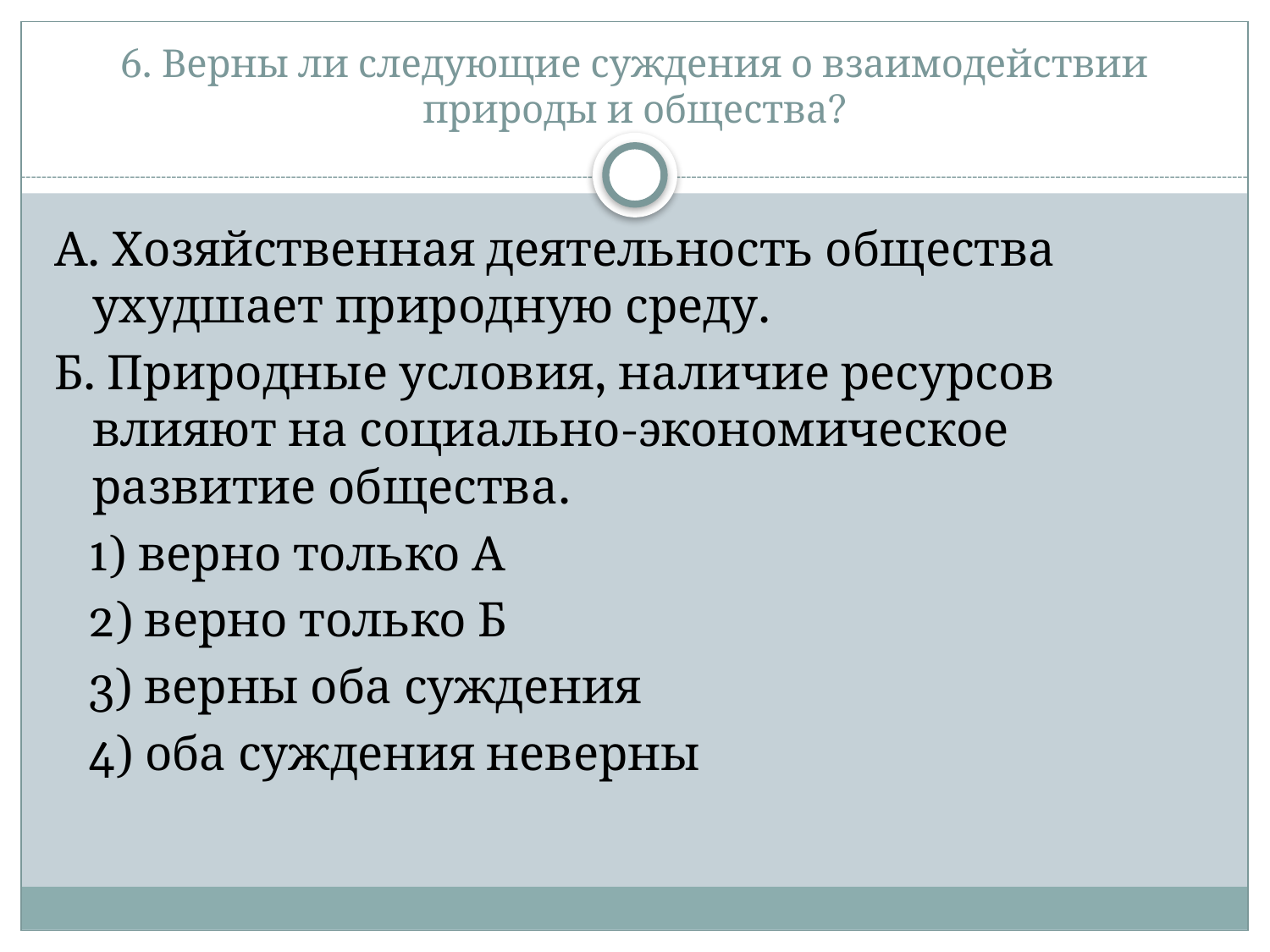

# 6. Верны ли следующие суждения о взаимодействии природы и общества?
А. Хозяйственная деятельность общества ухудшает природную среду.
Б. Природные условия, наличие ресурсов влияют на социально-экономическое развитие общества.
   1) верно только А
   2) верно только Б
   3) верны оба суждения
   4) оба суждения неверны